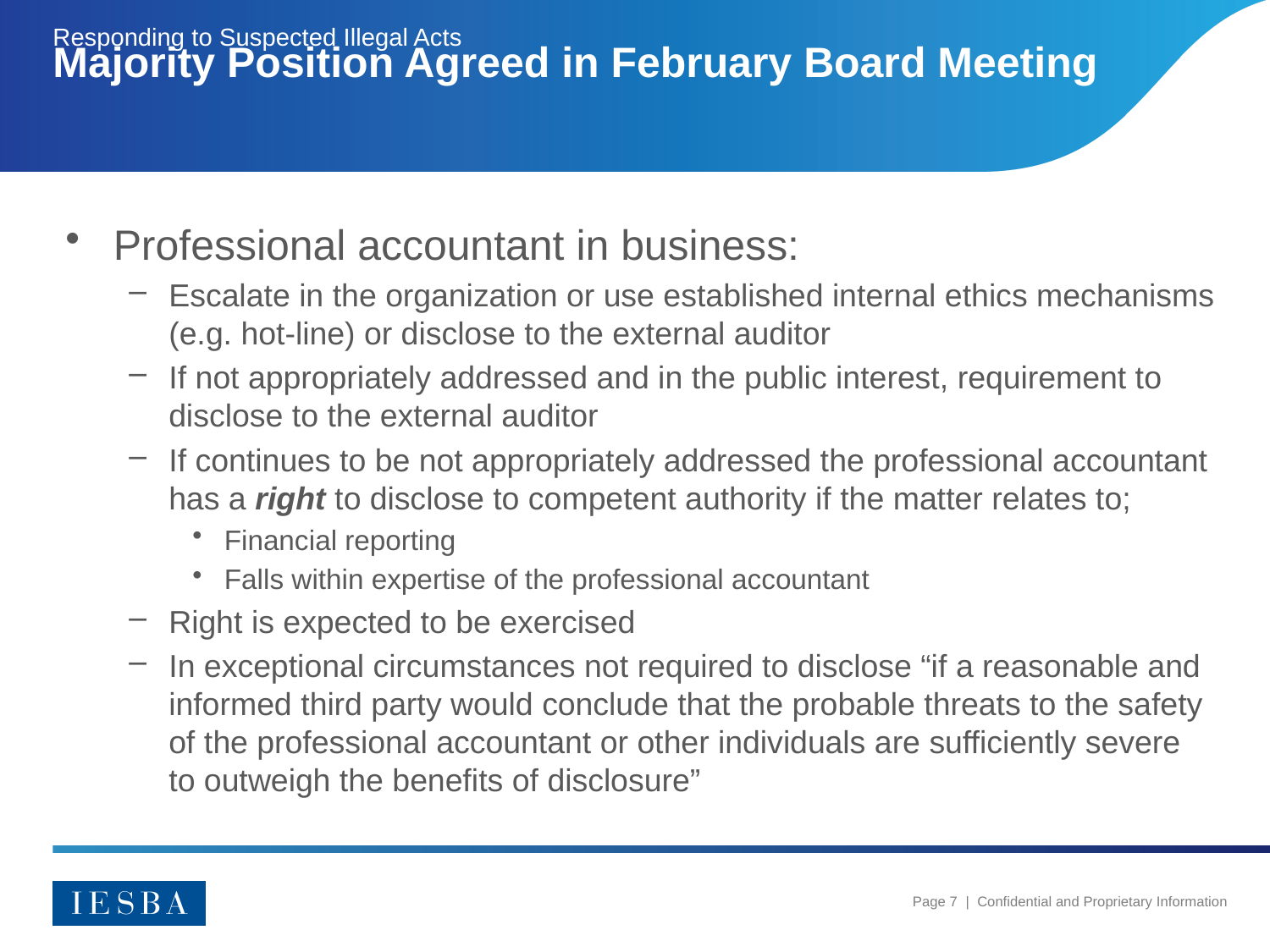

Responding to Suspected Illegal Acts

# Majority Position Agreed in February Board Meeting
Professional accountant in business:
Escalate in the organization or use established internal ethics mechanisms (e.g. hot-line) or disclose to the external auditor
If not appropriately addressed and in the public interest, requirement to disclose to the external auditor
If continues to be not appropriately addressed the professional accountant has a right to disclose to competent authority if the matter relates to;
Financial reporting
Falls within expertise of the professional accountant
Right is expected to be exercised
In exceptional circumstances not required to disclose “if a reasonable and informed third party would conclude that the probable threats to the safety of the professional accountant or other individuals are sufficiently severe to outweigh the benefits of disclosure”